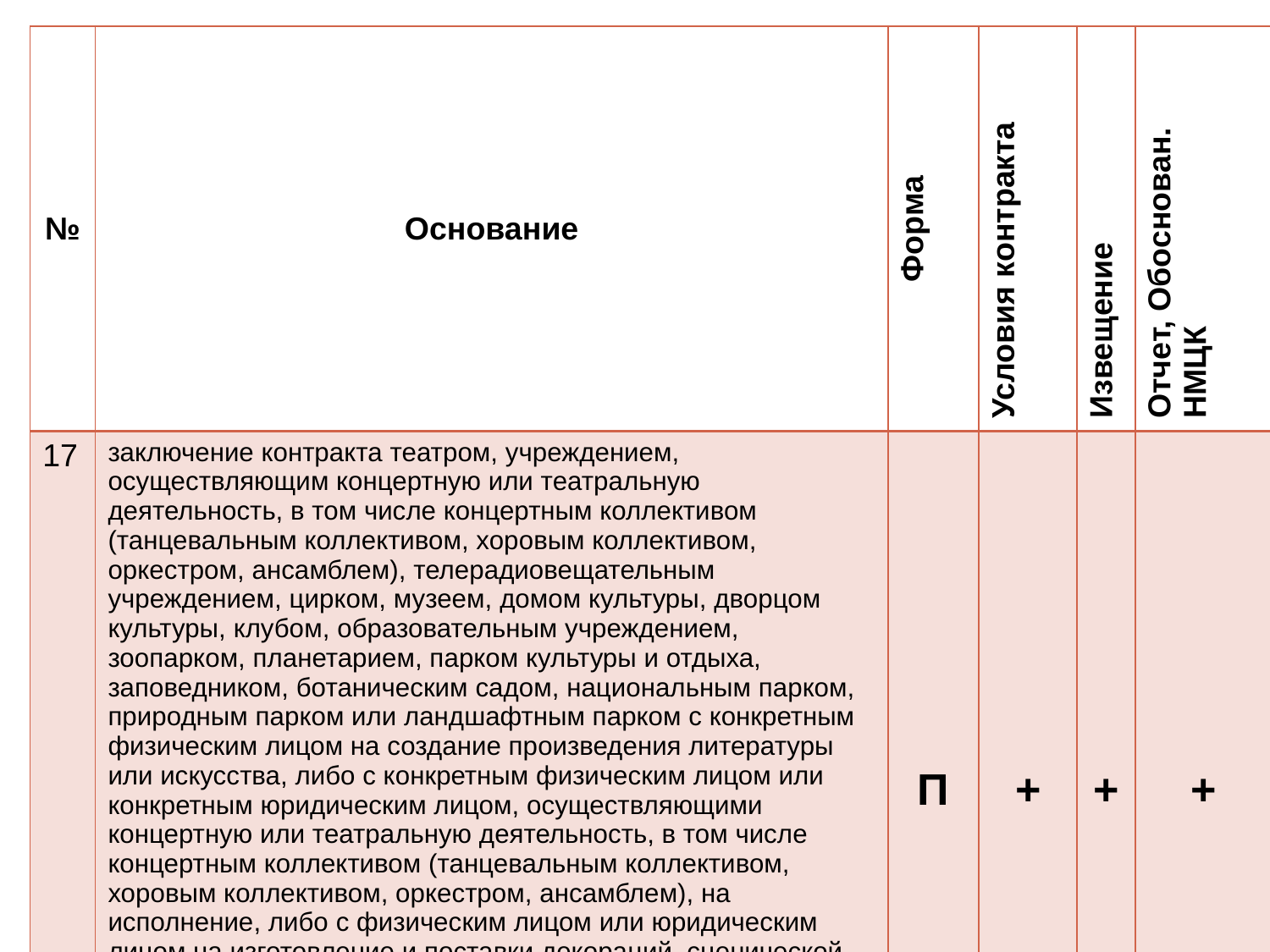

| № | Основание | Форма | Условия контракта | Извещение | Отчет, Обоснован. НМЦК |
| --- | --- | --- | --- | --- | --- |
| 17 | заключение контракта театром, учреждением, осуществляющим концертную или театральную деятельность, в том числе концертным коллективом (танцевальным коллективом, хоровым коллективом, оркестром, ансамблем), телерадиовещательным учреждением, цирком, музеем, домом культуры, дворцом культуры, клубом, образовательным учреждением, зоопарком, планетарием, парком культуры и отдыха, заповедником, ботаническим садом, национальным парком, природным парком или ландшафтным парком с конкретным физическим лицом на создание произведения литературы или искусства, либо с конкретным физическим лицом или конкретным юридическим лицом, осуществляющими концертную или театральную деятельность, в том числе концертным коллективом (танцевальным коллективом, хоровым коллективом, оркестром, ансамблем), на исполнение, либо с физическим лицом или юридическим лицом на изготовление и поставки декораций, сценической мебели, сценических костюмов (в том числе головных уборов и обуви) и необходимых для создания декораций и костюмов материалов, а также театрального реквизита, бутафории, грима, постижерских изделий, театральных кукол, необходимых для создания и (или) исполнения произведений указанными организациями | П | + | + | + |